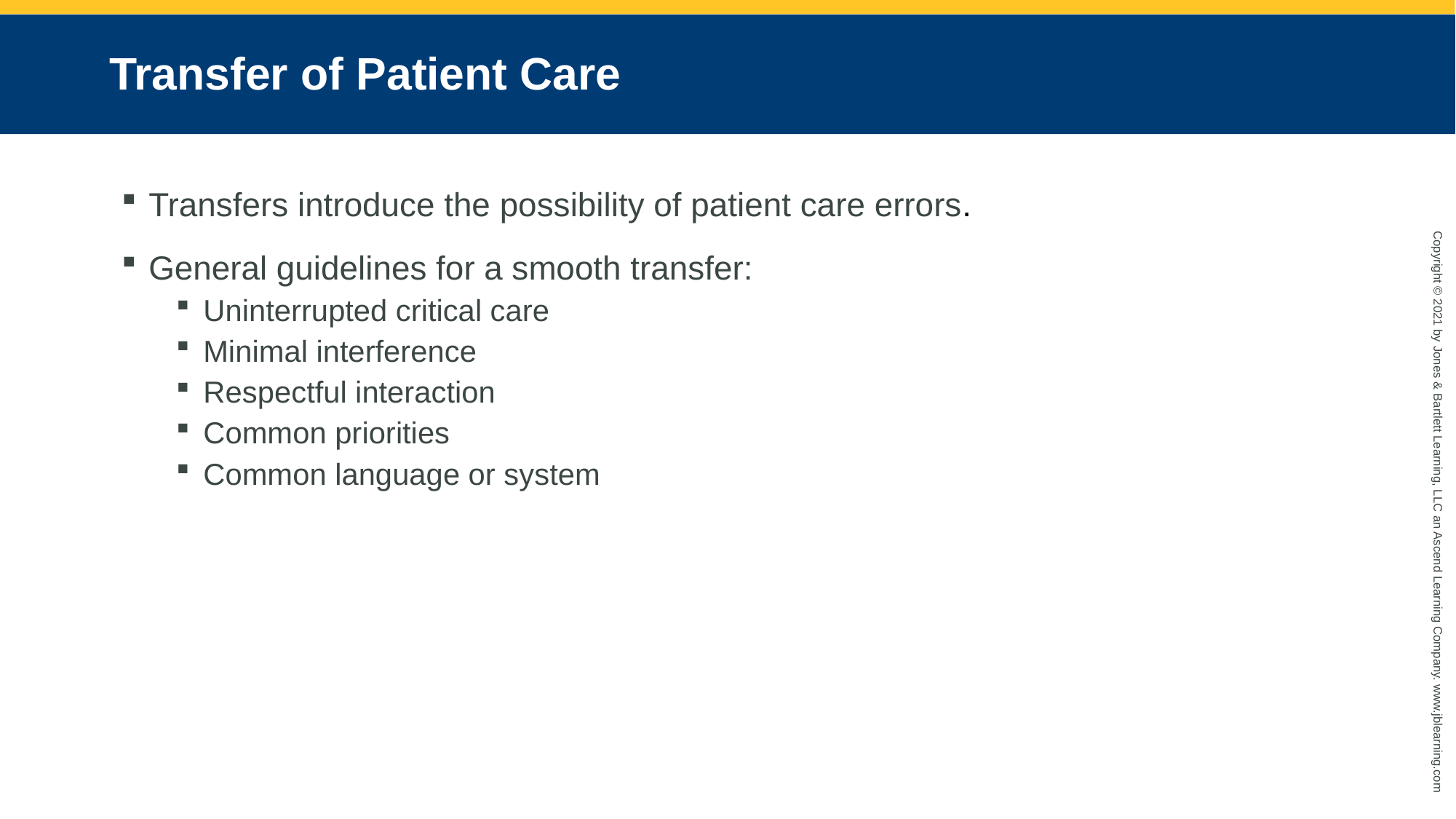

# Transfer of Patient Care
Transfers introduce the possibility of patient care errors.
General guidelines for a smooth transfer:
Uninterrupted critical care
Minimal interference
Respectful interaction
Common priorities
Common language or system